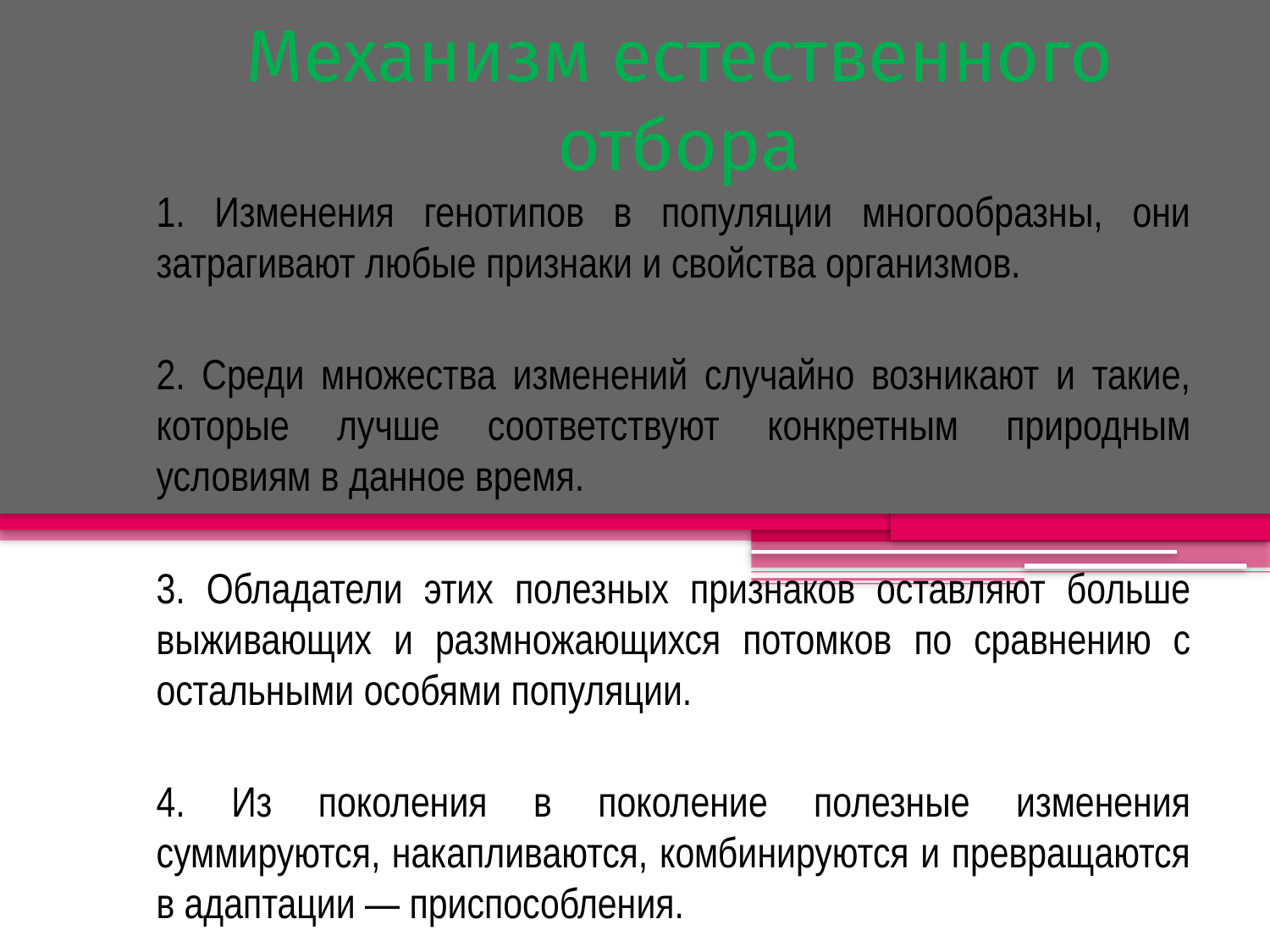

# Механизм естественного отбора
1. Изменения генотипов в популяции многообразны, они затрагивают любые признаки и свойства организмов.

2. Среди множества изменений случайно возникают и такие, которые лучше соответствуют конкретным природным условиям в данное время.

3. Обладатели этих полезных признаков оставляют больше выживающих и размножающихся потомков по сравнению с остальными особями популяции.

4. Из поколения в поколение полезные изменения суммируются, накапливаются, комбинируются и превращаются в адаптации — приспособления.